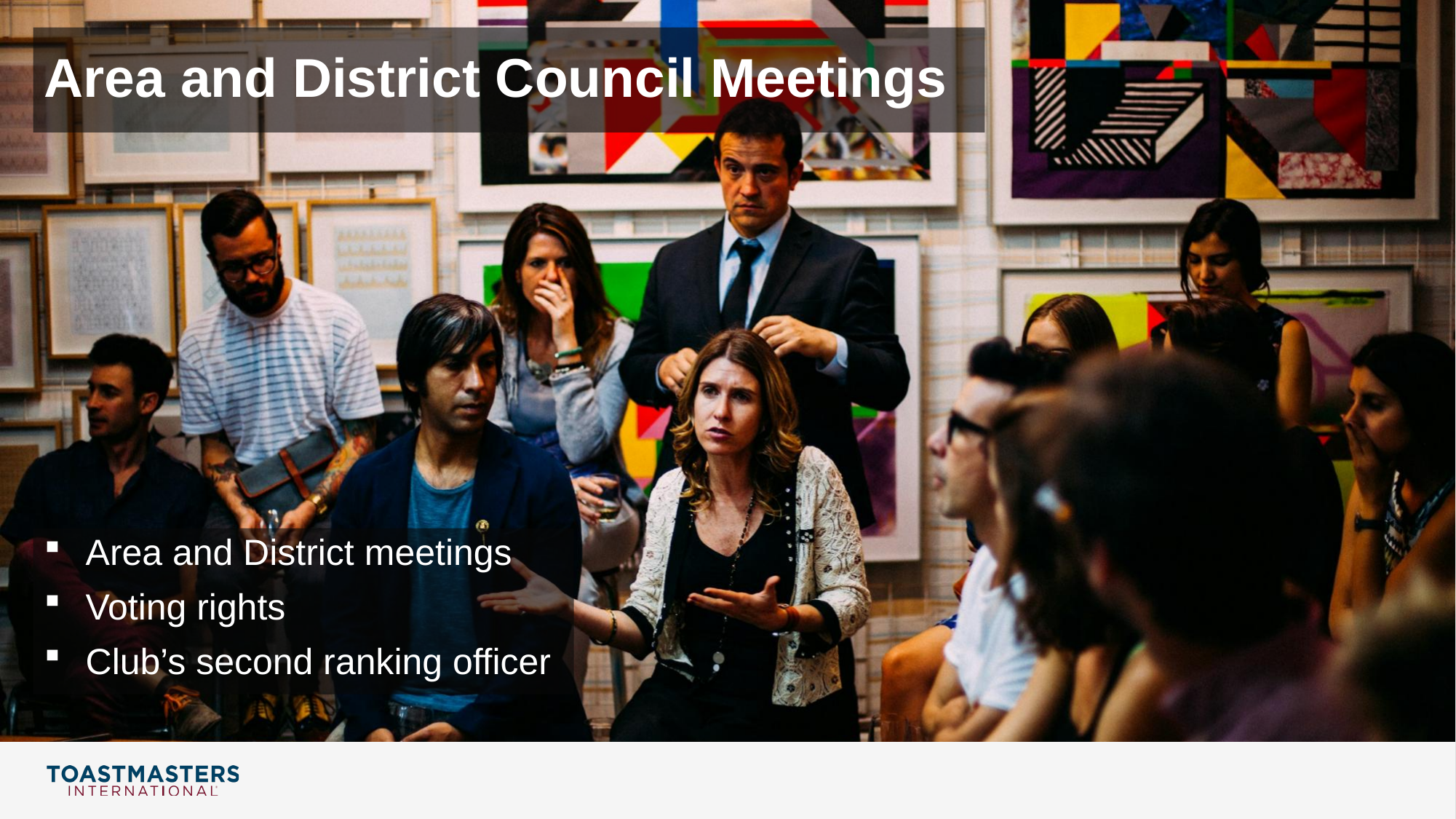

# Area and District Council Meetings
Area and District meetings
Voting rights
Club’s second ranking officer